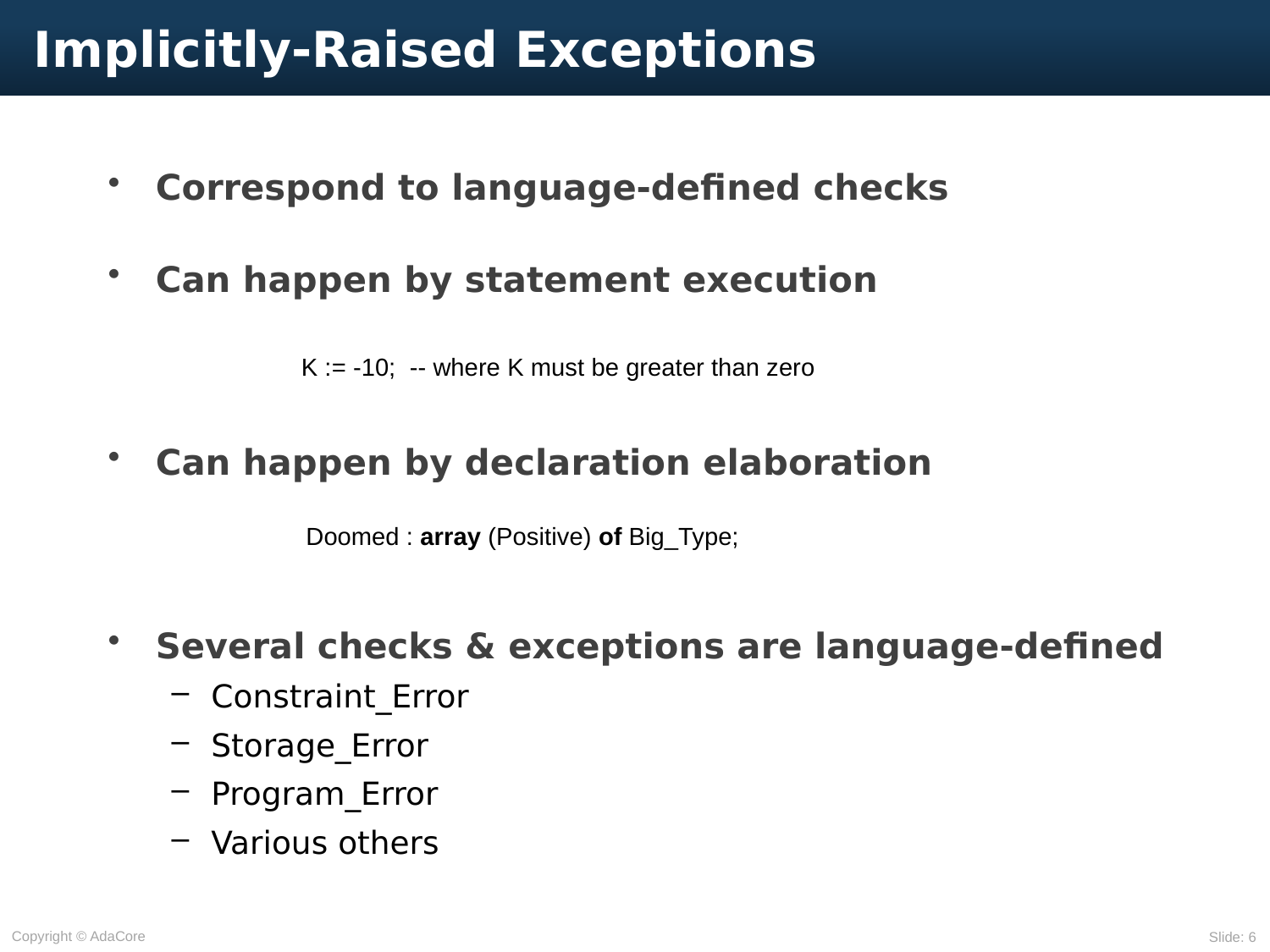

# Implicitly-Raised Exceptions
Correspond to language-defined checks
Can happen by statement execution

Can happen by declaration elaboration

Several checks & exceptions are language-defined
Constraint_Error
Storage_Error
Program_Error
Various others

K := -10;  -- where K must be greater than zero
Doomed : array (Positive) of Big_Type;